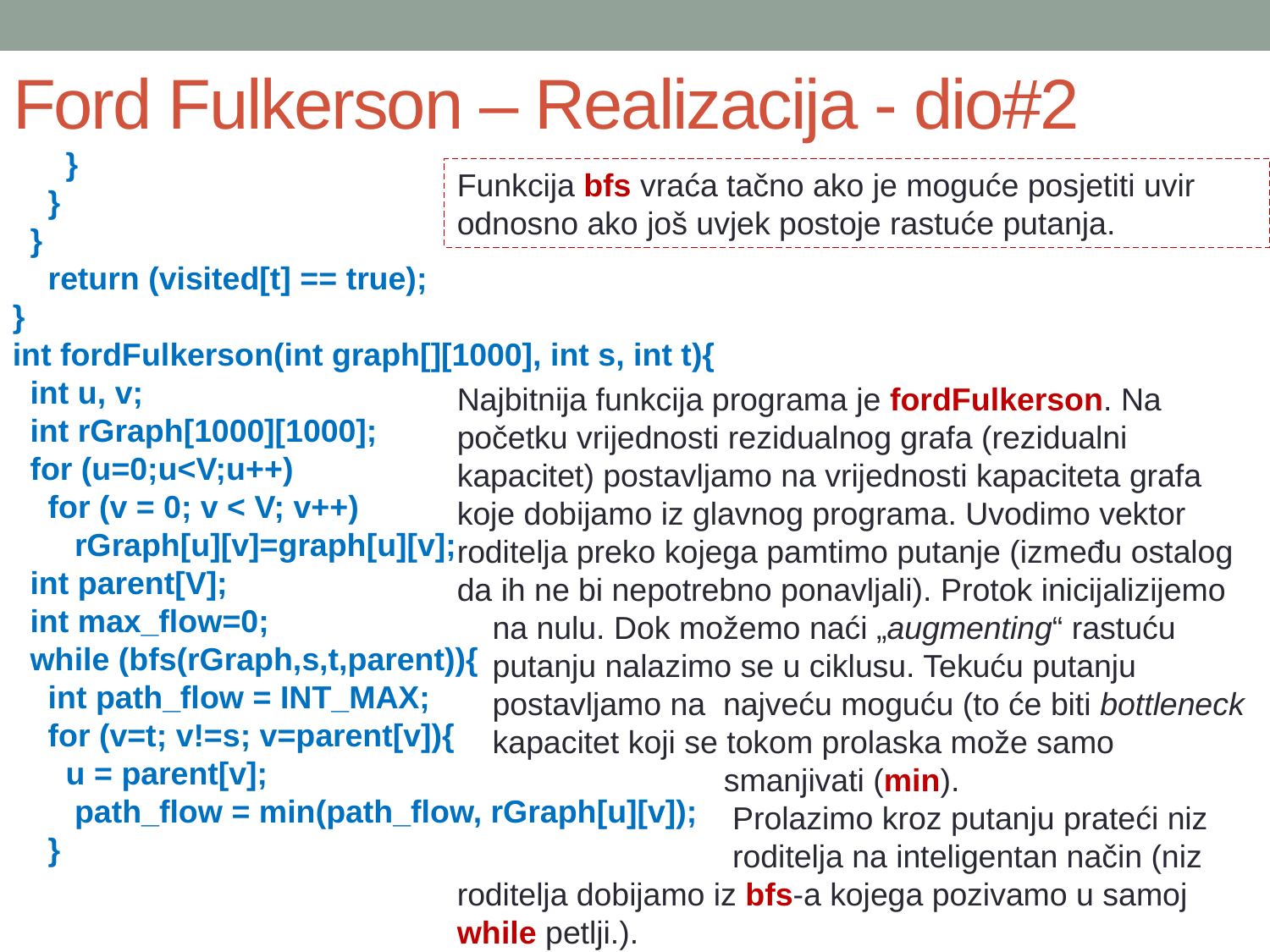

# Ford Fulkerson – Realizacija - dio#2
      }
    }
  }
    return (visited[t] == true);
}
int fordFulkerson(int graph[][1000], int s, int t){
  int u, v;
  int rGraph[1000][1000];
  for (u=0;u<V;u++)
    for (v = 0; v < V; v++)
       rGraph[u][v]=graph[u][v];
  int parent[V];
  int max_flow=0;
  while (bfs(rGraph,s,t,parent)){
    int path_flow = INT_MAX;
    for (v=t; v!=s; v=parent[v]){
      u = parent[v];
       path_flow = min(path_flow, rGraph[u][v]);
    }

Funkcija bfs vraća tačno ako je moguće posjetiti uvir odnosno ako još uvjek postoje rastuće putanja.
Najbitnija funkcija programa je fordFulkerson. Na početku vrijednosti rezidualnog grafa (rezidualni kapacitet) postavljamo na vrijednosti kapaciteta grafa koje dobijamo iz glavnog programa. Uvodimo vektor roditelja preko kojega pamtimo putanje (između ostalog da ih ne bi nepotrebno ponavljali). Protok inicijalizijemo
    na nulu. Dok možemo naći „augmenting“ rastuću
    putanju nalazimo se u ciklusu. Tekuću putanju
    postavljamo na  najveću moguću (to će biti bottleneck
    kapacitet koji se tokom prolaska može samo
                              smanjivati (min).
                               Prolazimo kroz putanju prateći niz
                               roditelja na inteligentan način (niz roditelja dobijamo iz bfs-a kojega pozivamo u samoj while petlji.).